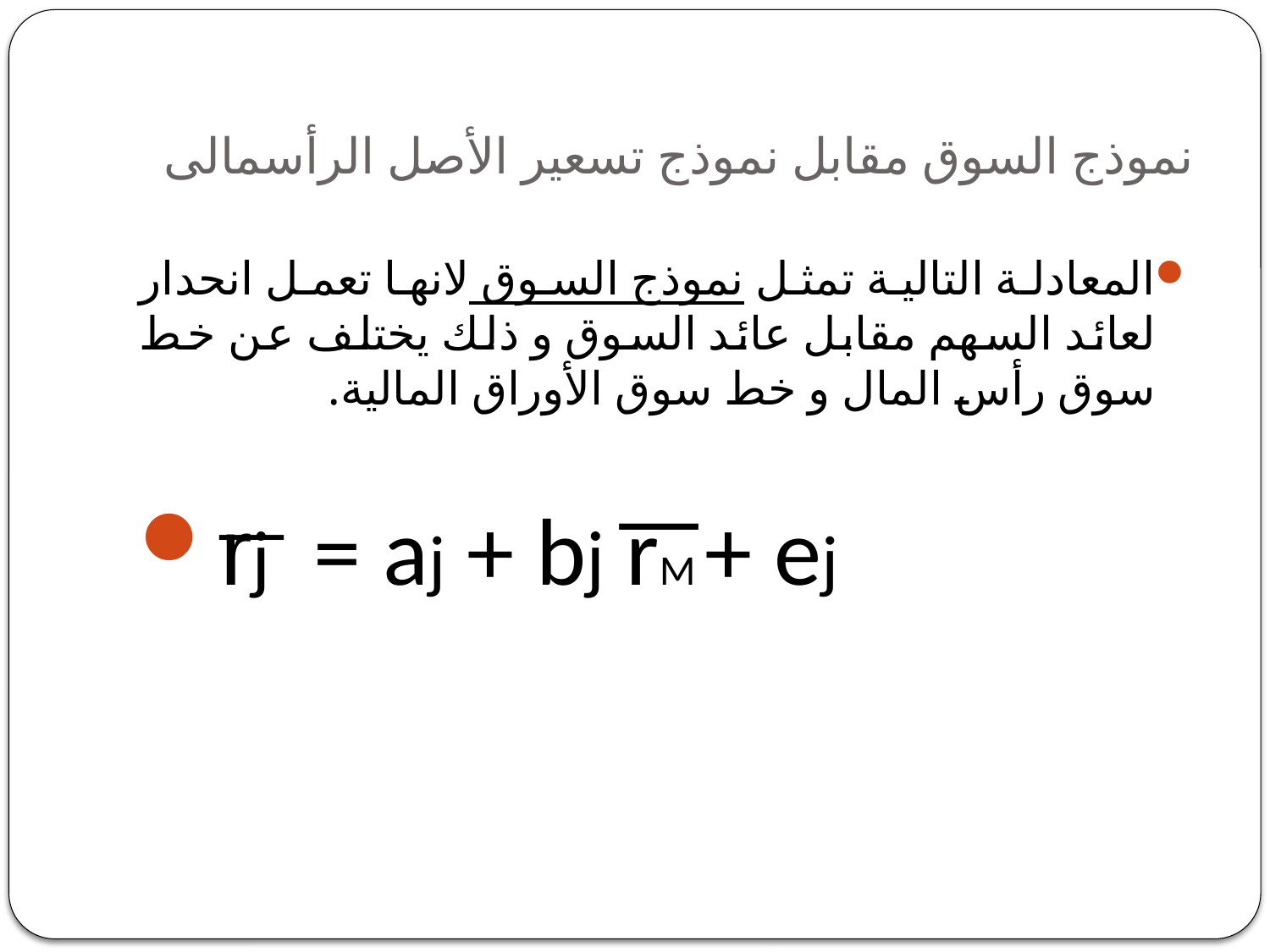

# نموذج السوق مقابل نموذج تسعير الأصل الرأسمالى
المعادلة التالية تمثل نموذج السوق لانها تعمل انحدار لعائد السهم مقابل عائد السوق و ذلك يختلف عن خط سوق رأس المال و خط سوق الأوراق المالية.

r͞j  = aj + bj r͞M + ej